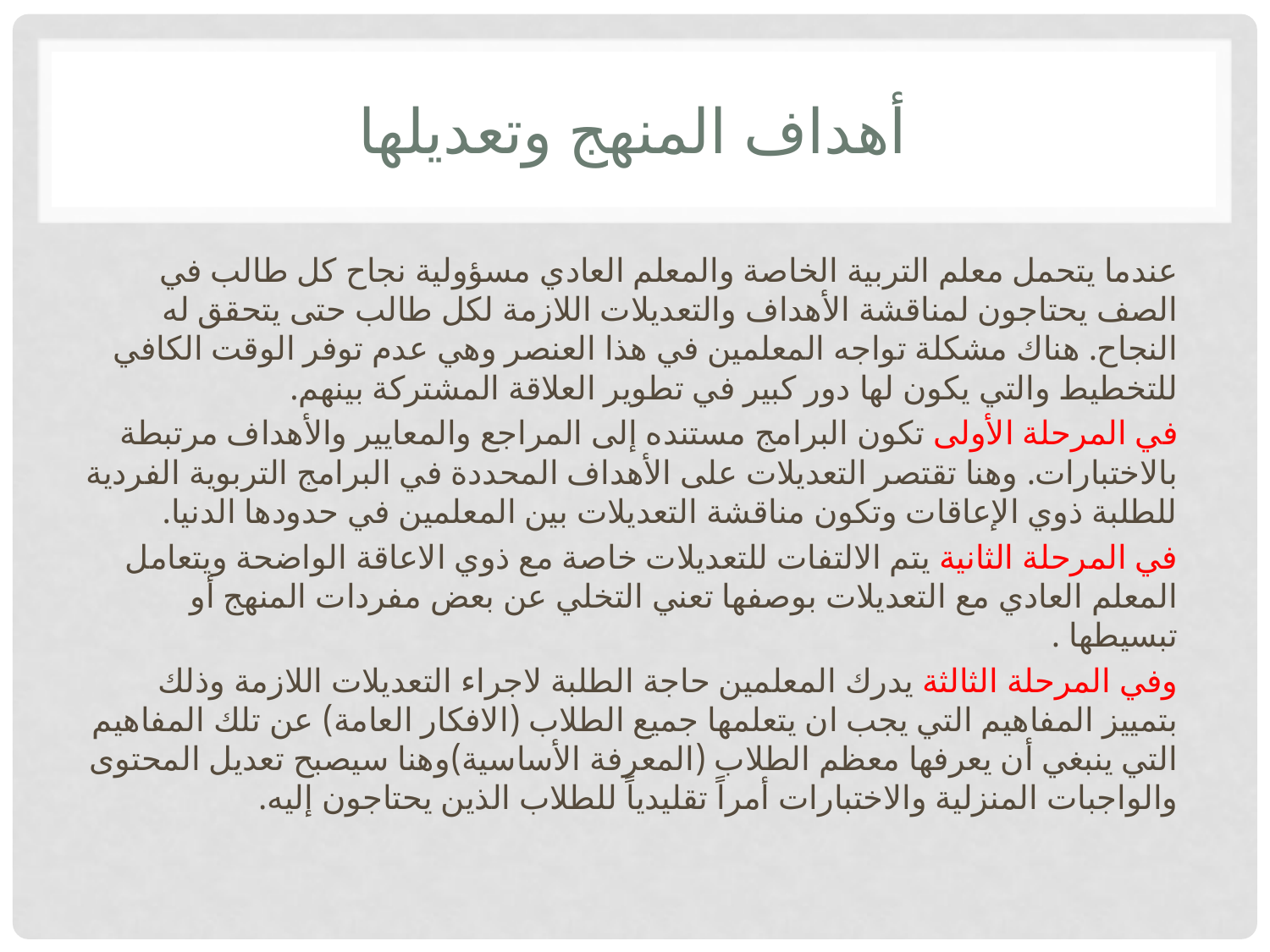

# أهداف المنهج وتعديلها
عندما يتحمل معلم التربية الخاصة والمعلم العادي مسؤولية نجاح كل طالب في الصف يحتاجون لمناقشة الأهداف والتعديلات اللازمة لكل طالب حتى يتحقق له النجاح. هناك مشكلة تواجه المعلمين في هذا العنصر وهي عدم توفر الوقت الكافي للتخطيط والتي يكون لها دور كبير في تطوير العلاقة المشتركة بينهم.
في المرحلة الأولى تكون البرامج مستنده إلى المراجع والمعايير والأهداف مرتبطة بالاختبارات. وهنا تقتصر التعديلات على الأهداف المحددة في البرامج التربوية الفردية للطلبة ذوي الإعاقات وتكون مناقشة التعديلات بين المعلمين في حدودها الدنيا.
في المرحلة الثانية يتم الالتفات للتعديلات خاصة مع ذوي الاعاقة الواضحة ويتعامل المعلم العادي مع التعديلات بوصفها تعني التخلي عن بعض مفردات المنهج أو تبسيطها .
وفي المرحلة الثالثة يدرك المعلمين حاجة الطلبة لاجراء التعديلات اللازمة وذلك بتمييز المفاهيم التي يجب ان يتعلمها جميع الطلاب (الافكار العامة) عن تلك المفاهيم التي ينبغي أن يعرفها معظم الطلاب (المعرفة الأساسية)وهنا سيصبح تعديل المحتوى والواجبات المنزلية والاختبارات أمراً تقليدياً للطلاب الذين يحتاجون إليه.